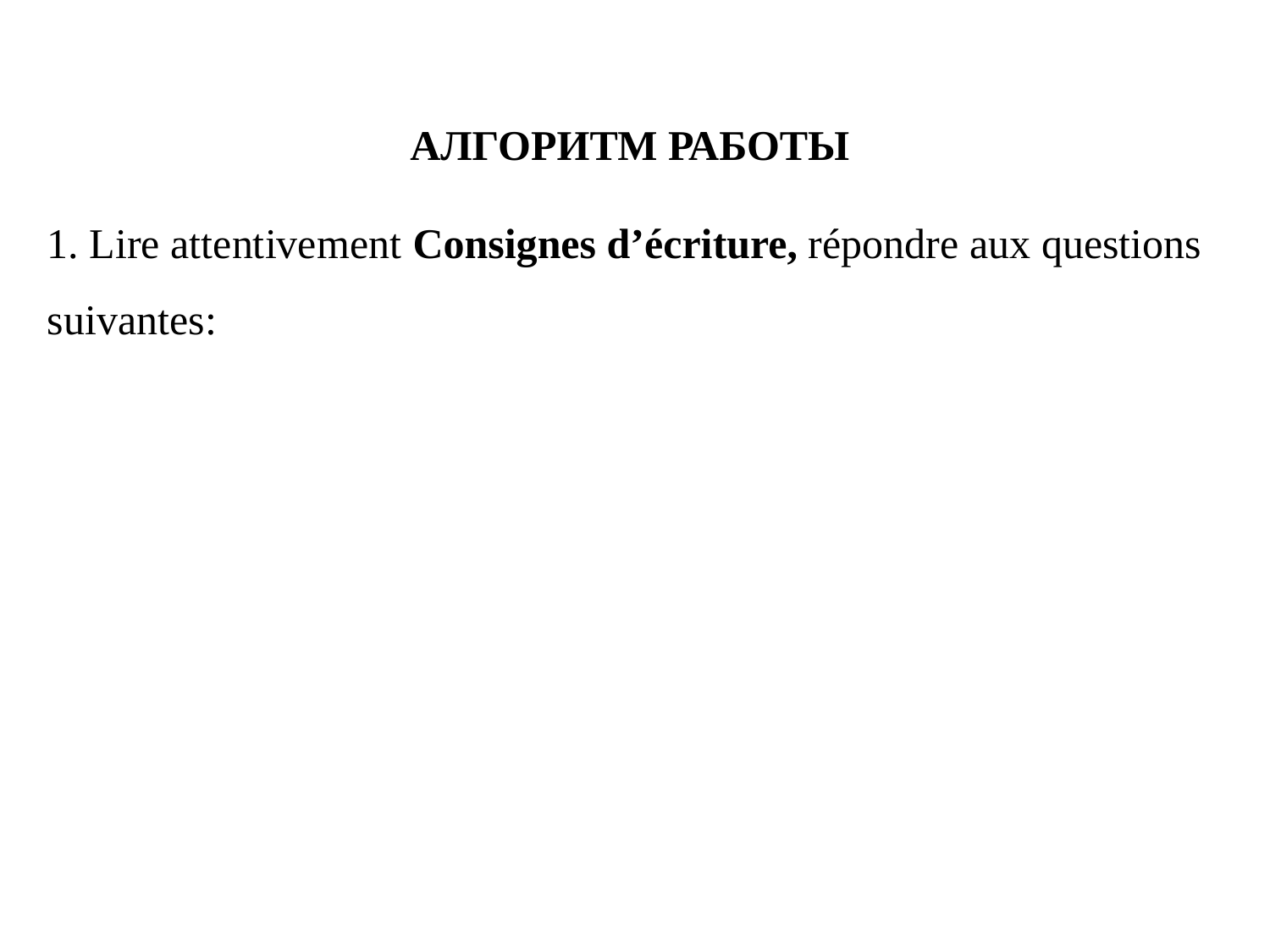

Алгоритм работы
1. Lire attentivement Consignes d’écriture, répondre aux questions suivantes: